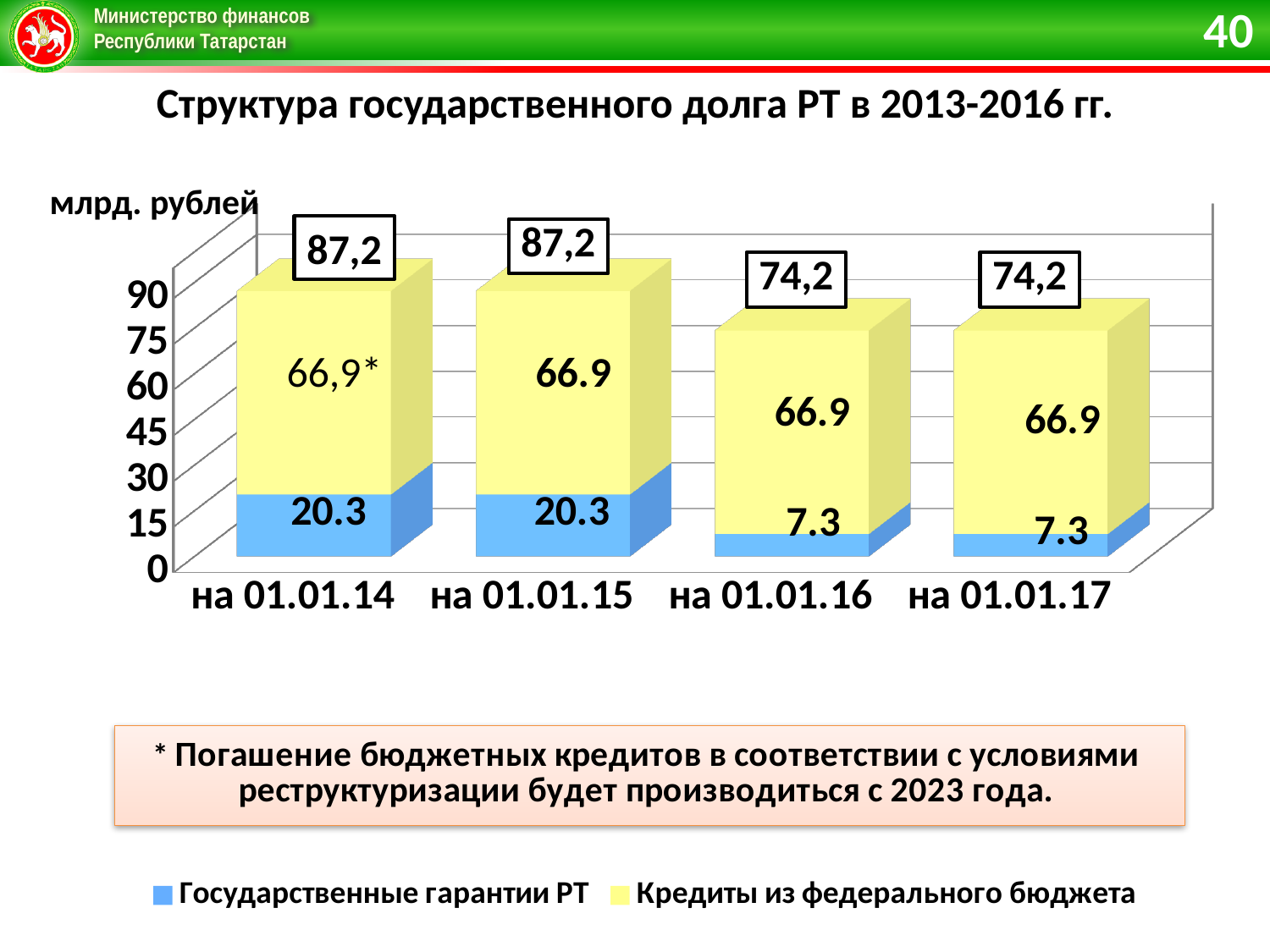

40
Структура государственного долга РТ в 2013-2016 гг.

[unsupported chart]

млрд. рублей
87,2